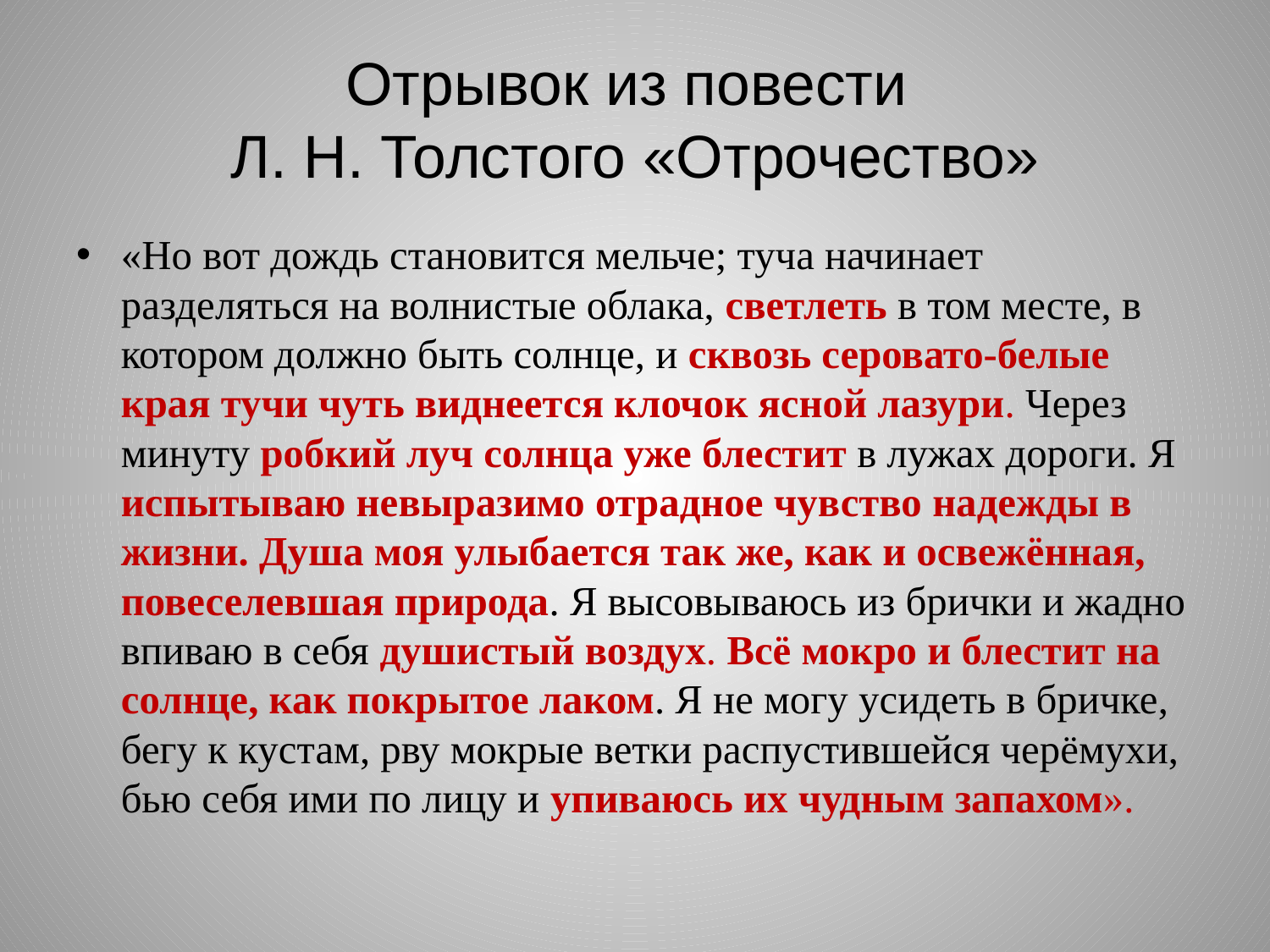

# Отрывок из повести Л. Н. Толстого «Отрочество»
«Но вот дождь становится мельче; туча начинает разделяться на волнистые облака, светлеть в том месте, в котором должно быть солнце, и сквозь серовато-белые края тучи чуть виднеется клочок ясной лазури. Через минуту робкий луч солнца уже блестит в лужах дороги. Я испытываю невыразимо отрадное чувство надежды в жизни. Душа моя улыбается так же, как и освежённая, повеселевшая природа. Я высовываюсь из брички и жадно впиваю в себя душистый воздух. Всё мокро и блестит на солнце, как покрытое лаком. Я не могу усидеть в бричке, бегу к кустам, рву мокрые ветки распустившейся черёмухи, бью себя ими по лицу и упиваюсь их чудным запахом».